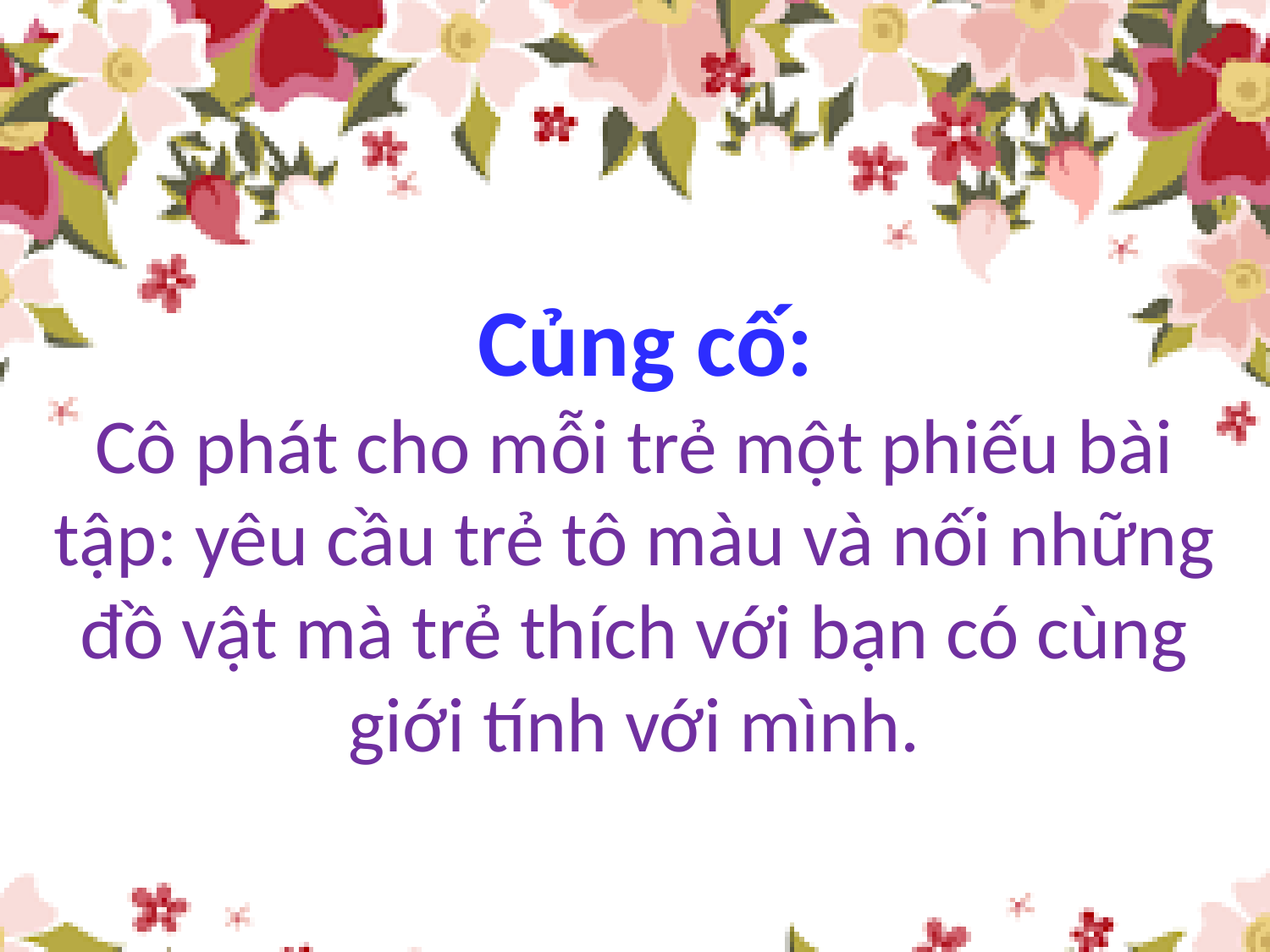

Củng cố:
Cô phát cho mỗi trẻ một phiếu bài tập: yêu cầu trẻ tô màu và nối những đồ vật mà trẻ thích với bạn có cùng giới tính với mình.